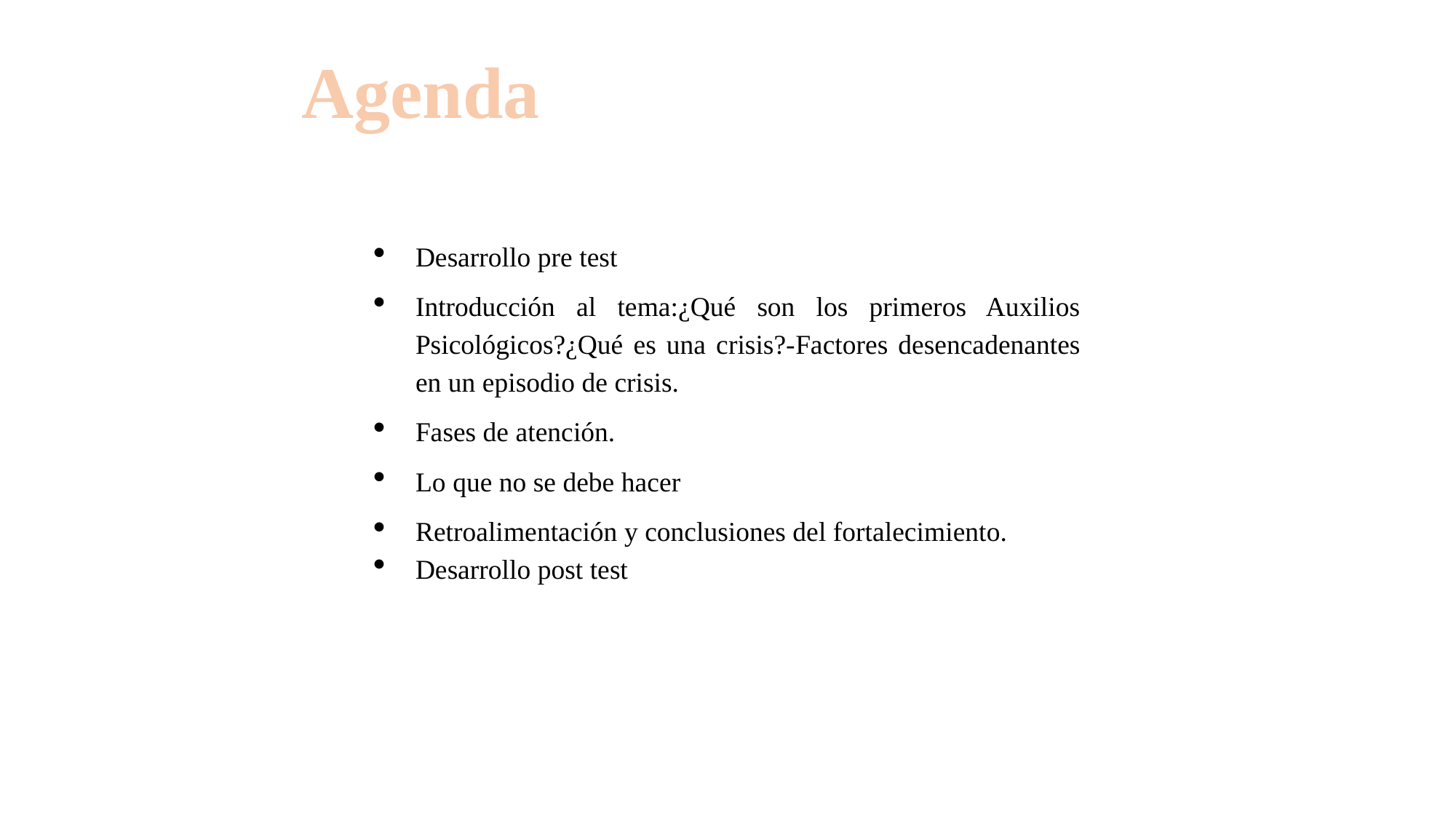

Agenda
Desarrollo pre test
Introducción al tema:¿Qué son los primeros Auxilios Psicológicos?¿Qué es una crisis?-Factores desencadenantes en un episodio de crisis.
Fases de atención.
Lo que no se debe hacer
Retroalimentación y conclusiones del fortalecimiento.
Desarrollo post test